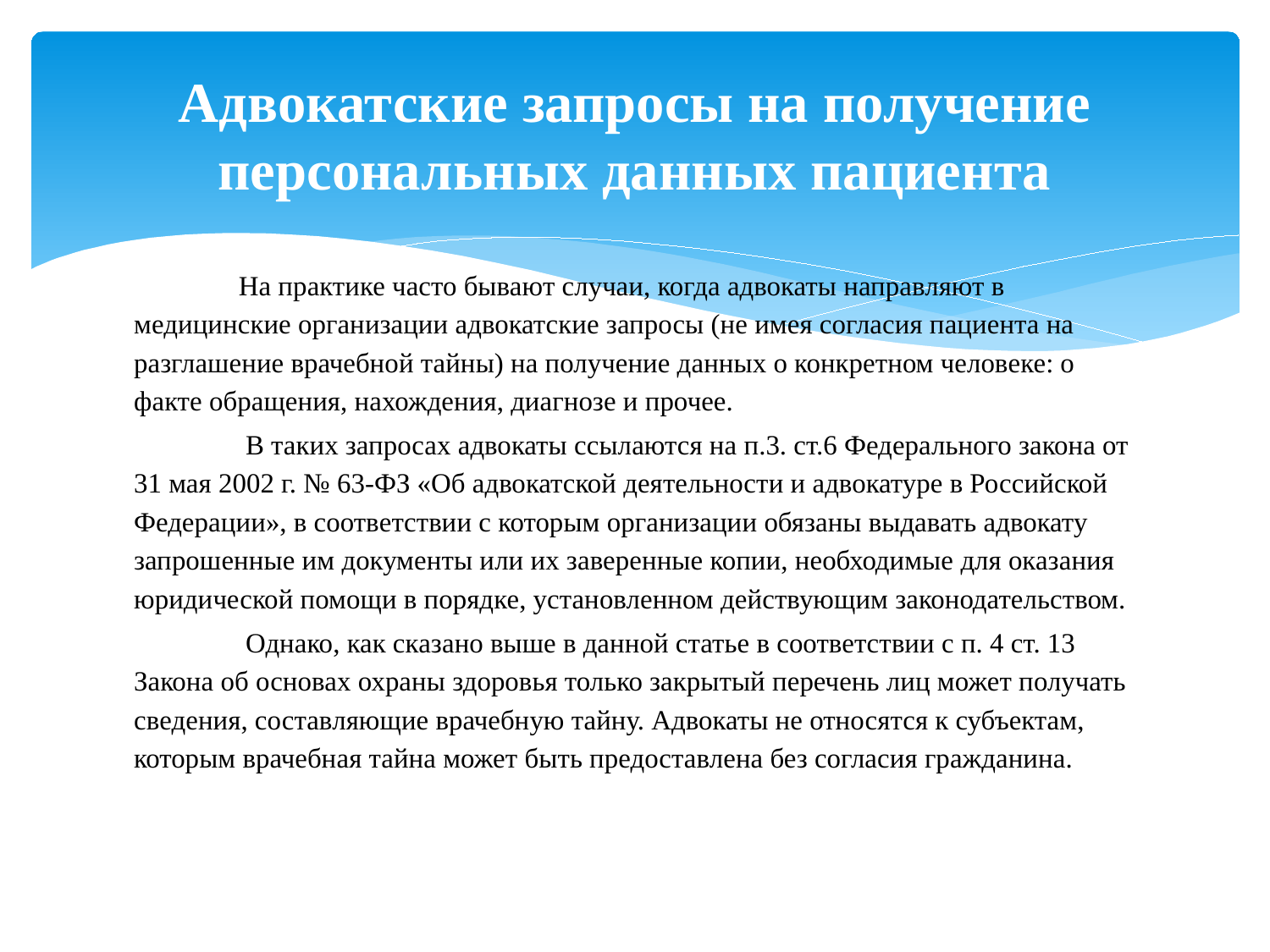

# Адвокатские запросы на получение персональных данных пациента
               На практике часто бывают случаи, когда адвокаты направляют в медицинские организации адвокатские запросы (не имея согласия пациента на разглашение врачебной тайны) на получение данных о конкретном человеке: о факте обращения, нахождения, диагнозе и прочее.
                В таких запросах адвокаты ссылаются на п.3. ст.6 Федерального закона от 31 мая 2002 г. № 63-ФЗ «Об адвокатской деятельности и адвокатуре в Российской Федерации», в соответствии с которым организации обязаны выдавать адвокату запрошенные им документы или их заверенные копии, необходимые для оказания юридической помощи в порядке, установленном действующим законодательством.
                Однако, как сказано выше в данной статье в соответствии с п. 4 ст. 13 Закона об основах охраны здоровья только закрытый перечень лиц может получать сведения, составляющие врачебную тайну. Адвокаты не относятся к субъектам, которым врачебная тайна может быть предоставлена без согласия гражданина.